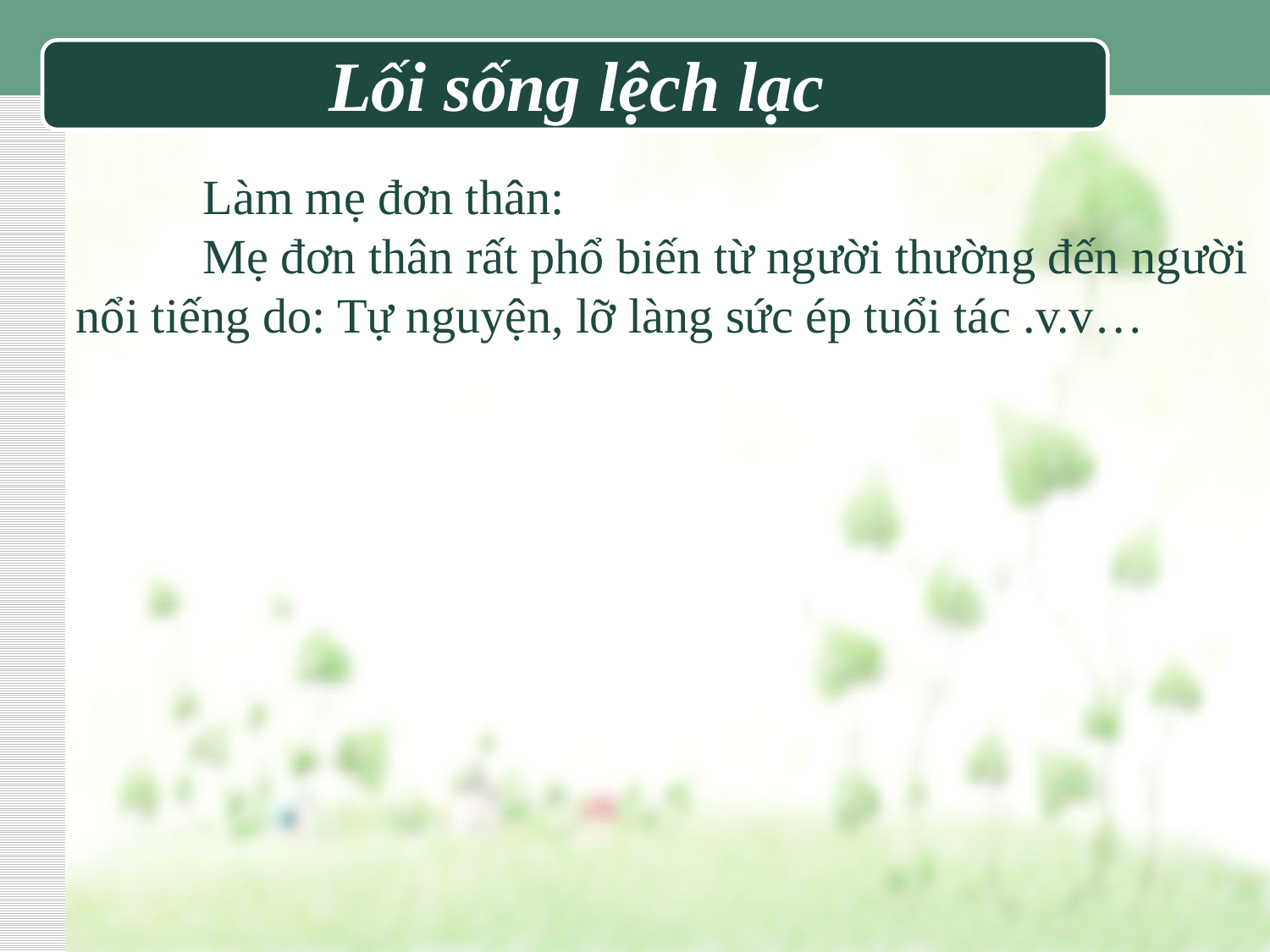

# Lối sống lệch lạc
	Làm mẹ đơn thân:
	Mẹ đơn thân rất phổ biến từ người thường đến người nổi tiếng do: Tự nguyện, lỡ làng sức ép tuổi tác .v.v…